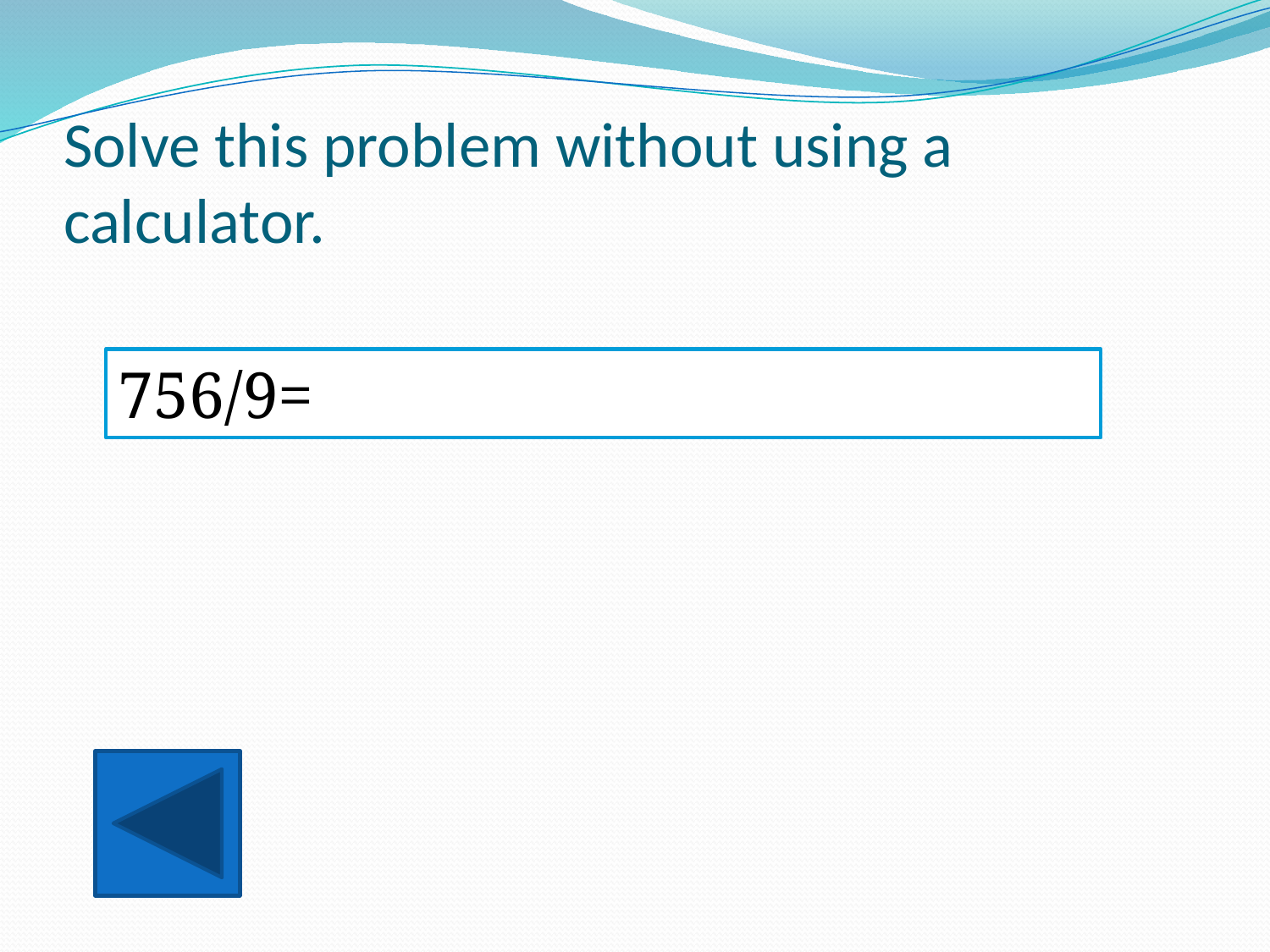

# Solve this problem without using a calculator.
756/9=